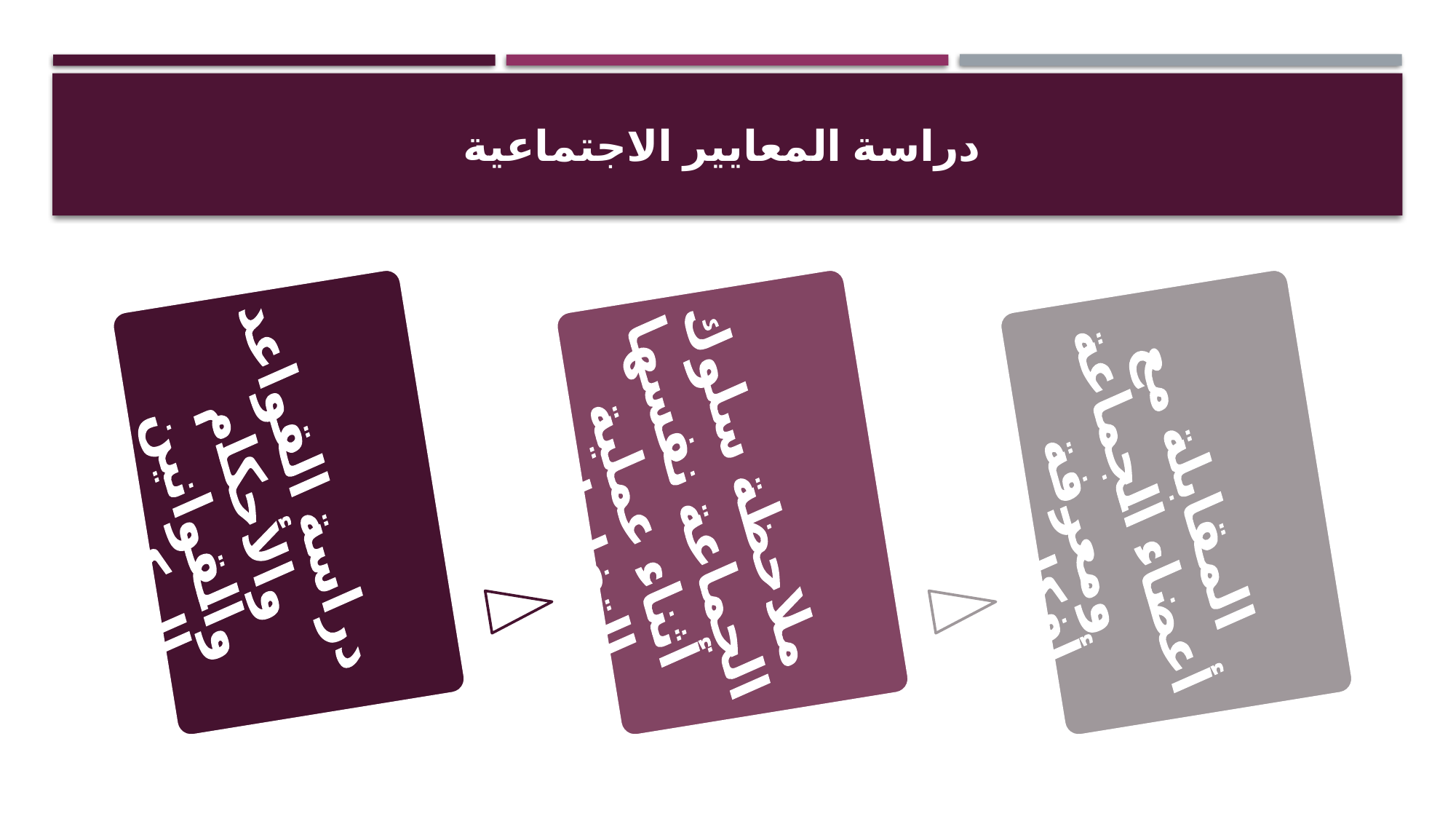

# دراسة المعايير الاجتماعية
دراسة القواعد والأحكام والقوانين المكتوبة
ملاحظة سلوك الجماعة نفسها أثناء عملية التفاعل الاجتماعية
المقابلة مع أعضاء الجماعة ومعرفة أفكارهم الشعورية